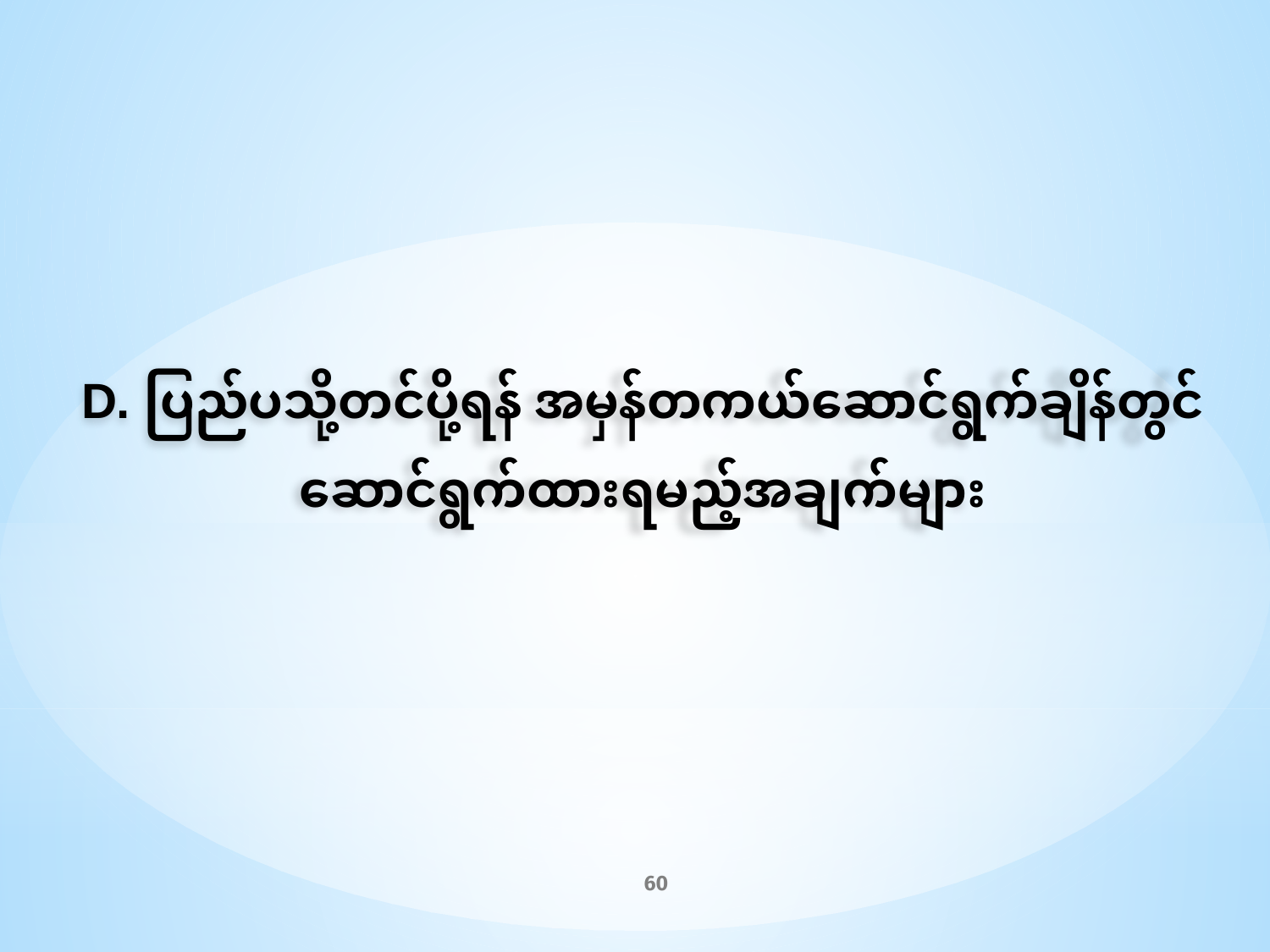

D. ပြည်ပသို့တင်ပို့ရန် အမှန်တကယ်ဆောင်ရွက်ချိန်တွင် ဆောင်ရွက်ထားရမည့်အချက်များ
60